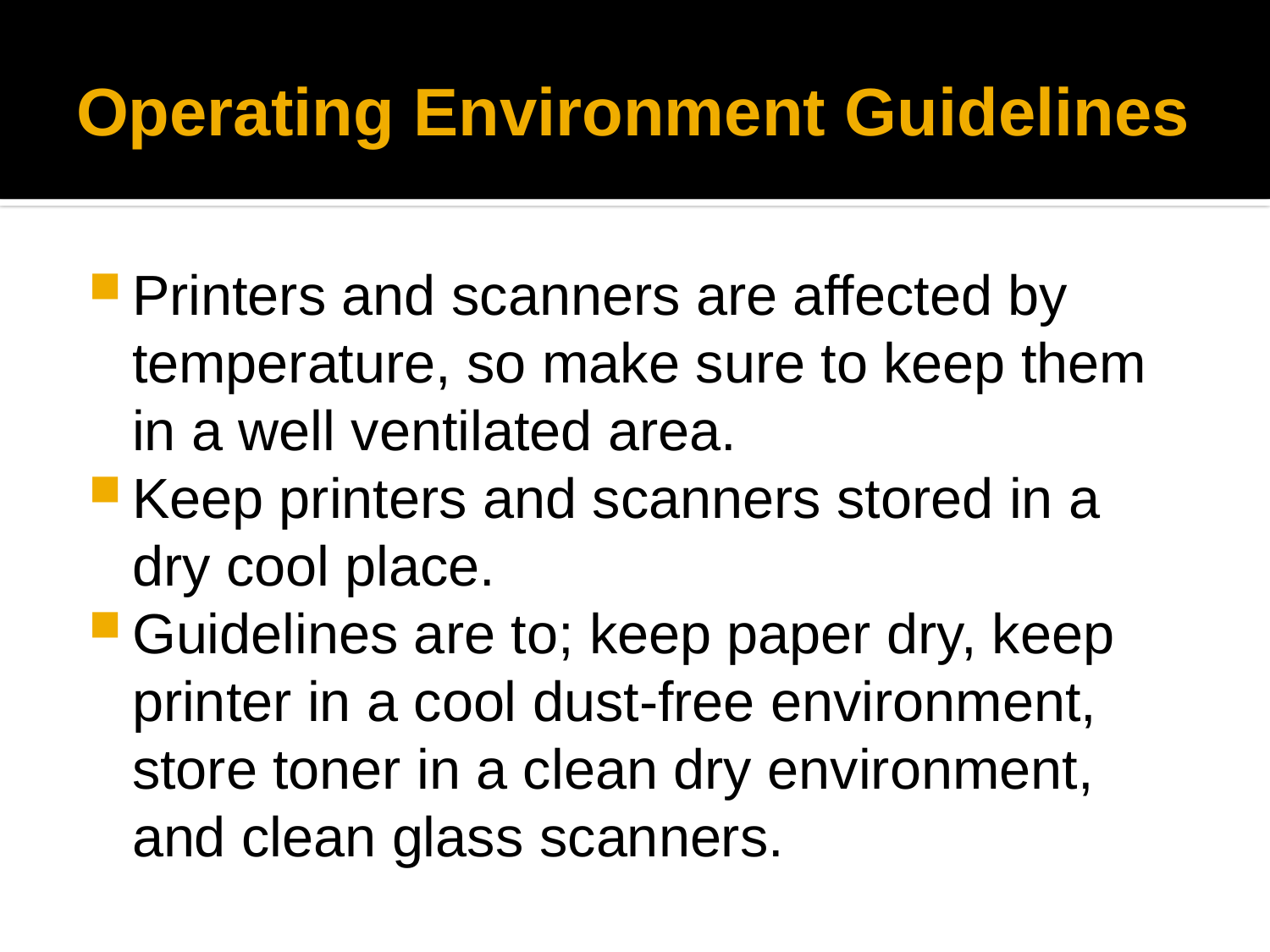

# Operating Environment Guidelines
Printers and scanners are affected by temperature, so make sure to keep them in a well ventilated area.
Keep printers and scanners stored in a dry cool place.
Guidelines are to; keep paper dry, keep printer in a cool dust-free environment, store toner in a clean dry environment, and clean glass scanners.